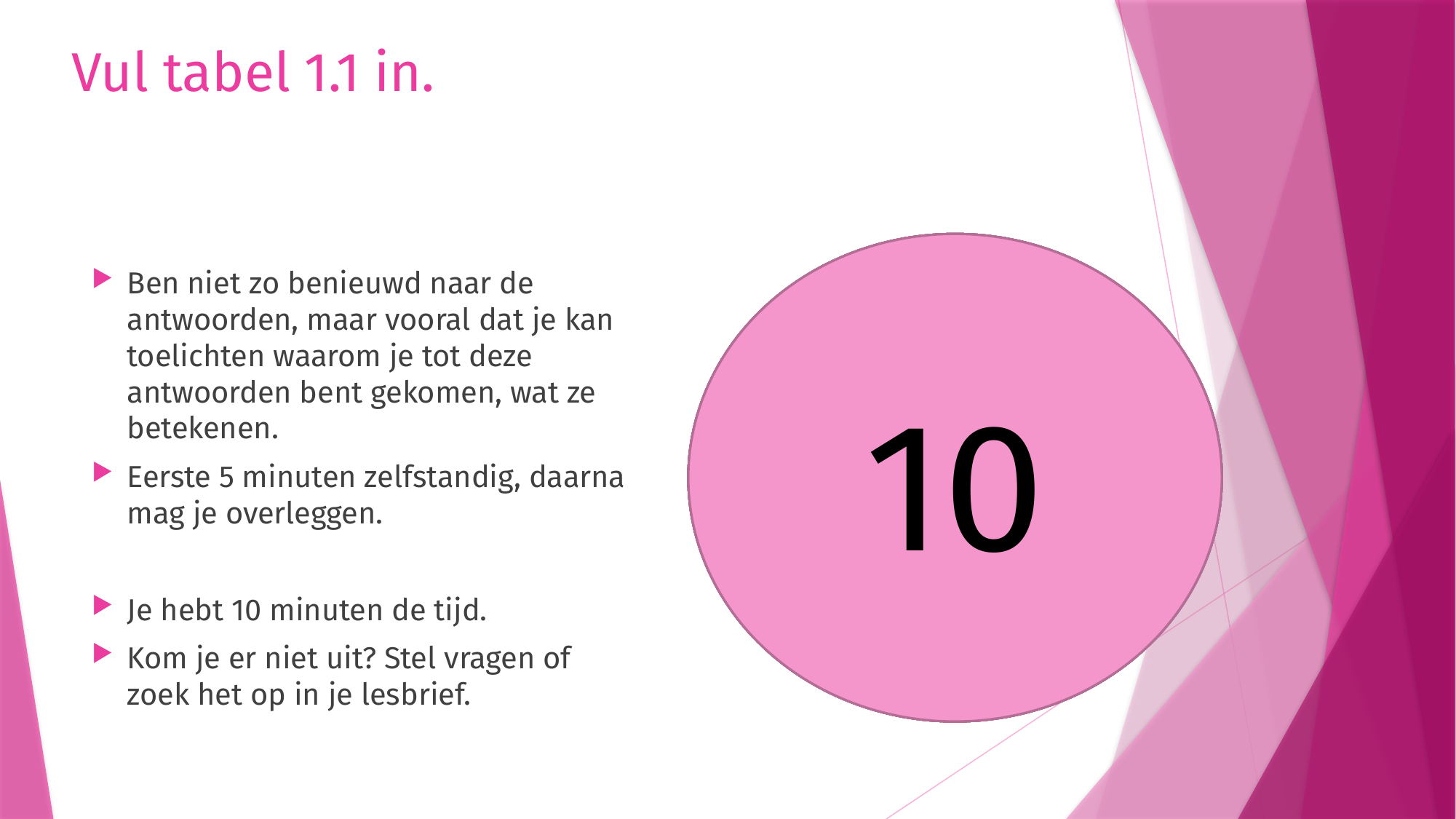

# Vul tabel 1.1 in.
10
9
8
5
6
7
4
3
1
2
Ben niet zo benieuwd naar de antwoorden, maar vooral dat je kan toelichten waarom je tot deze antwoorden bent gekomen, wat ze betekenen.
Eerste 5 minuten zelfstandig, daarna mag je overleggen.

Je hebt 10 minuten de tijd.
Kom je er niet uit? Stel vragen of zoek het op in je lesbrief.